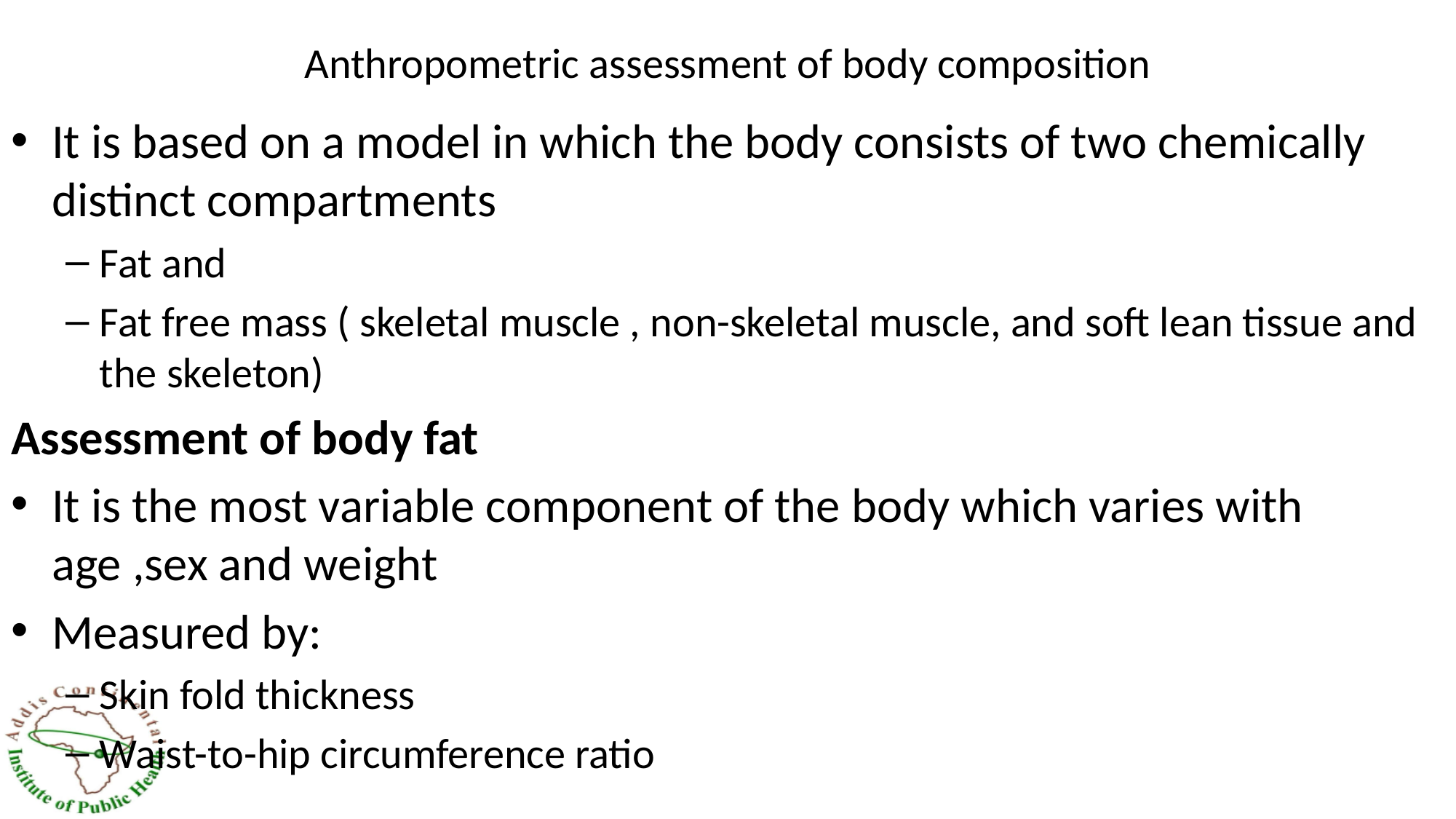

# Anthropometric assessment of body composition
It is based on a model in which the body consists of two chemically distinct compartments
Fat and
Fat free mass ( skeletal muscle , non-skeletal muscle, and soft lean tissue and the skeleton)
Assessment of body fat
It is the most variable component of the body which varies with age ,sex and weight
Measured by:
Skin fold thickness
Waist-to-hip circumference ratio